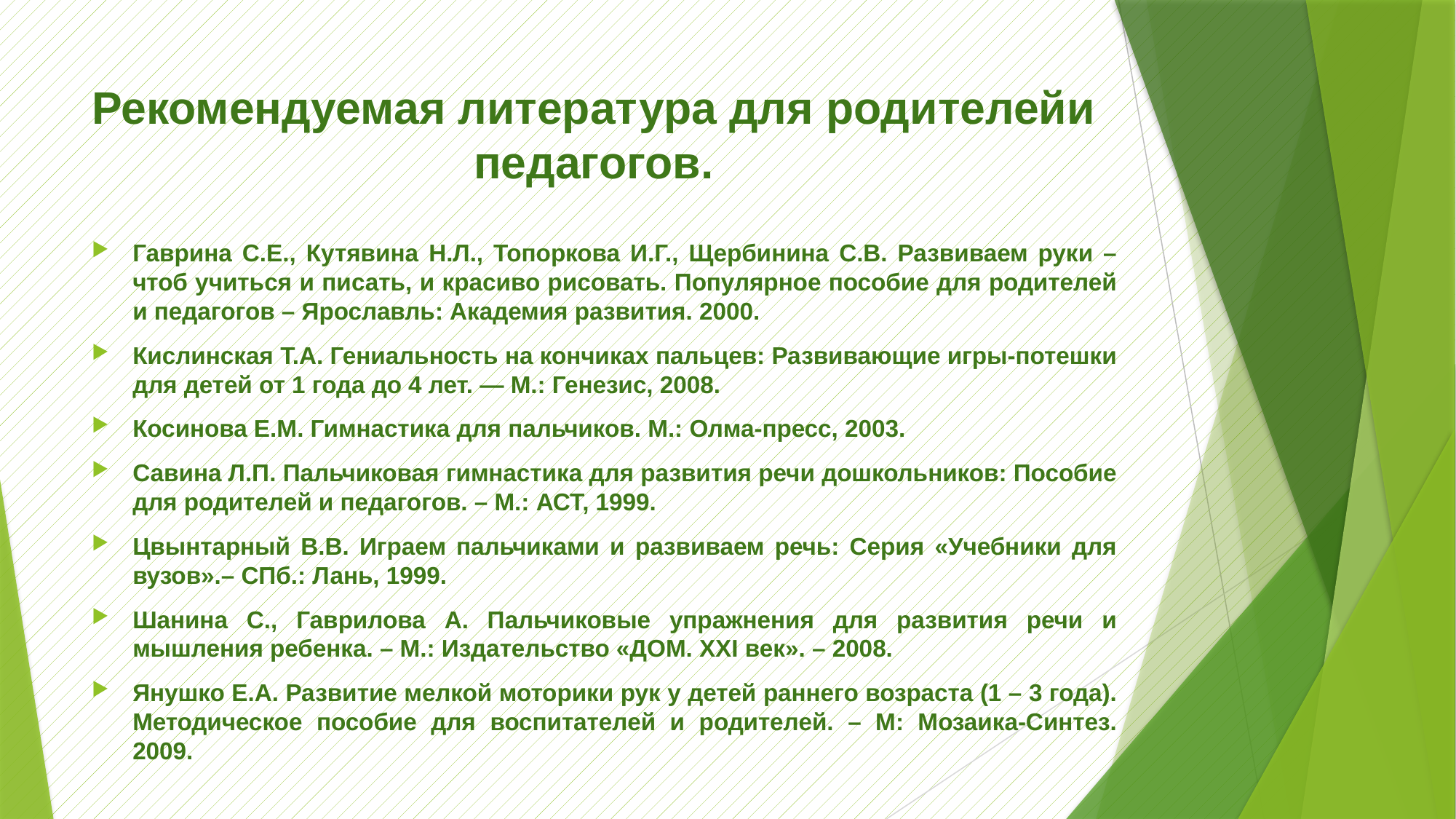

# Рекомендуемая литература для родителейи педагогов.
Гаврина С.Е., Кутявина Н.Л., Топоркова И.Г., Щербинина С.В. Развиваем руки – чтоб учиться и писать, и красиво рисовать. Популярное пособие для родителей и педагогов – Ярославль: Академия развития. 2000.
Кислинская Т.А. Гениальность на кончиках пальцев: Развивающие игры-потешки для детей от 1 года до 4 лет. — М.: Генезис, 2008.
Косинова Е.М. Гимнастика для пальчиков. М.: Олма-пресс, 2003.
Савина Л.П. Пальчиковая гимнастика для развития речи дошкольников: Пособие для родителей и педагогов. – М.: АСТ, 1999.
Цвынтарный В.В. Играем пальчиками и развиваем речь: Серия «Учебники для вузов».– СПб.: Лань, 1999.
Шанина С., Гаврилова А. Пальчиковые упражнения для развития речи и мышления ребенка. – М.: Издательство «ДОМ. XXI век». – 2008.
Янушко Е.А. Развитие мелкой моторики рук у детей раннего возраста (1 – 3 года). Методическое пособие для воспитателей и родителей. – М: Мозаика-Синтез. 2009.